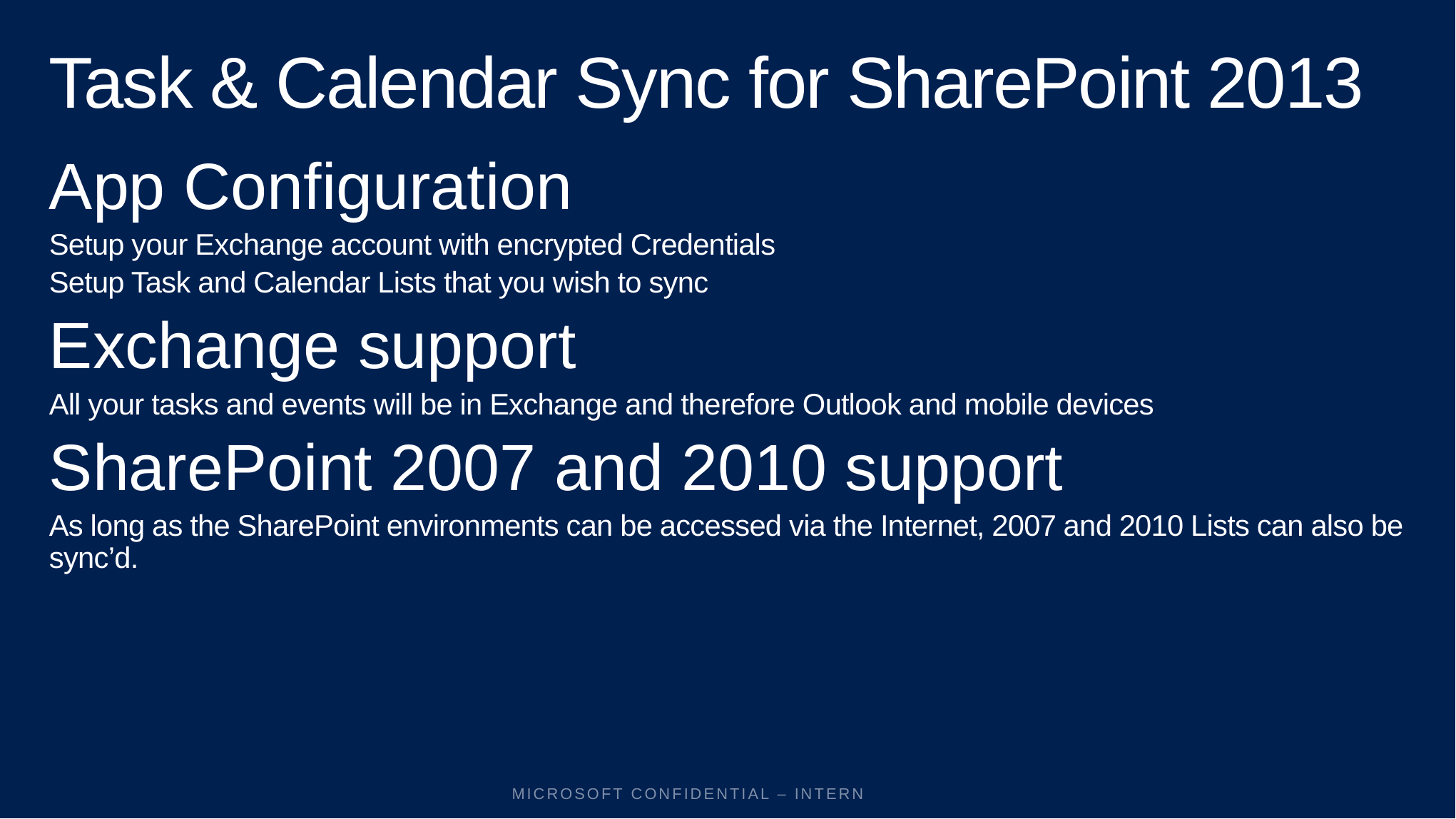

# Task & Calendar Sync for SharePoint 2013
App Configuration
Setup your Exchange account with encrypted Credentials
Setup Task and Calendar Lists that you wish to sync
Exchange support
All your tasks and events will be in Exchange and therefore Outlook and mobile devices
SharePoint 2007 and 2010 support
As long as the SharePoint environments can be accessed via the Internet, 2007 and 2010 Lists can also be sync’d.